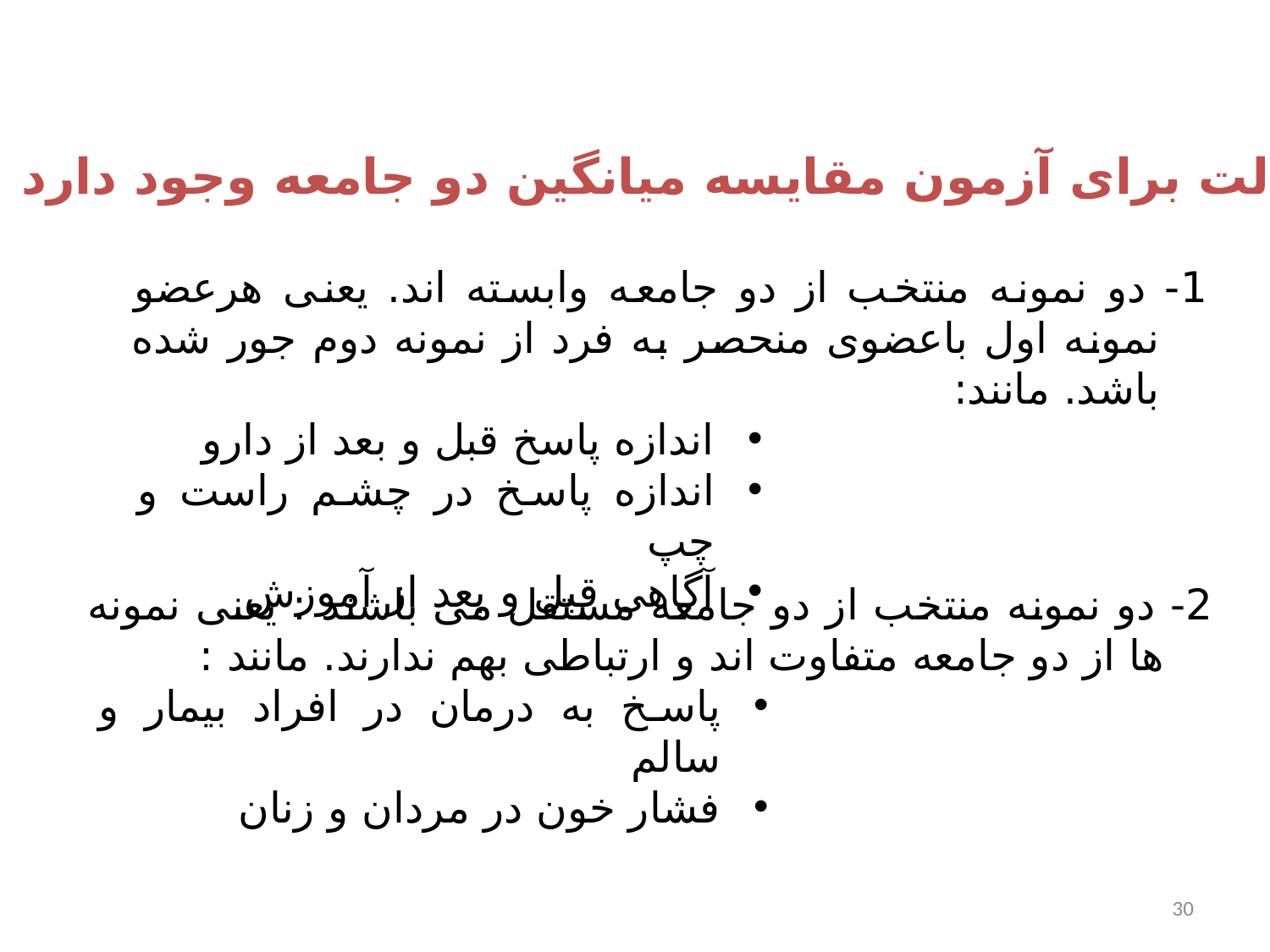

دوحالت برای آزمون مقایسه میانگین دو جامعه وجود دارد :
1- دو نمونه منتخب از دو جامعه وابسته اند. یعنی هرعضو نمونه اول باعضوی منحصر به فرد از نمونه دوم جور شده باشد. مانند:
اندازه پاسخ قبل و بعد از دارو
اندازه پاسخ در چشم راست و چپ
آگاهی قبل و بعد از آموزش

2- دو نمونه منتخب از دو جامعه مستقل می باشند : یعنی نمونه ها از دو جامعه متفاوت اند و ارتباطی بهم ندارند. مانند :
پاسخ به درمان در افراد بیمار و سالم
فشار خون در مردان و زنان

30